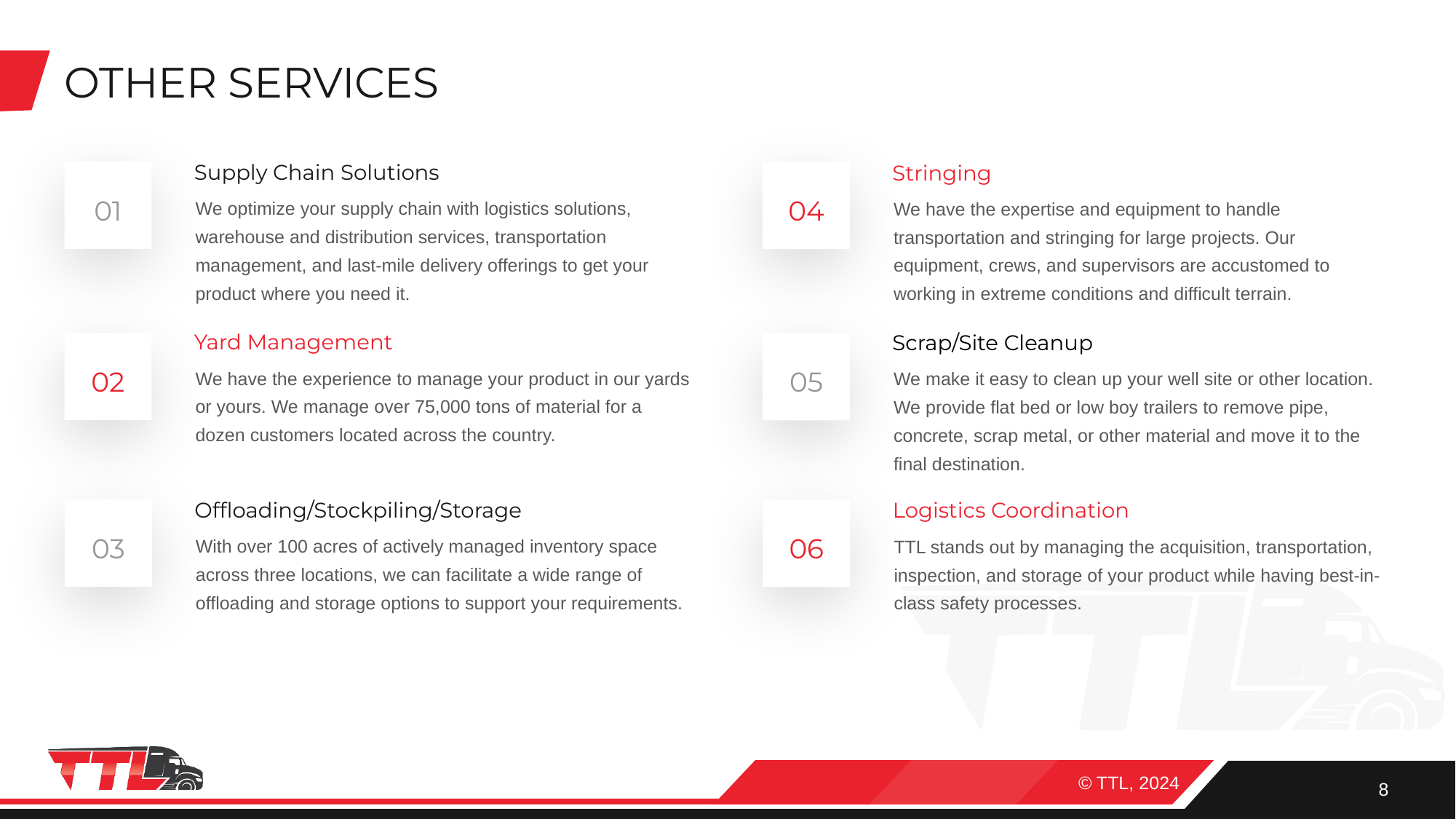

# OTHER SERVICES
Supply Chain Solutions

Stringing

01
04
We optimize your supply chain with logistics solutions, warehouse and distribution services, transportation management, and last-mile delivery offerings to get your product where you need it.

We have the expertise and equipment to handle transportation and stringing for large projects. Our equipment, crews, and supervisors are accustomed to working in extreme conditions and difficult terrain.

Yard Management

Scrap/Site Cleanup

02
05
We have the experience to manage your product in our yards or yours. We manage over 75,000 tons of material for a dozen customers located across the country.
We make it easy to clean up your well site or other location. We provide flat bed or low boy trailers to remove pipe, concrete, scrap metal, or other material and move it to the final destination.

Offloading/Stockpiling/Storage

Logistics Coordination

03
06
With over 100 acres of actively managed inventory space across three locations, we can facilitate a wide range of offloading and storage options to support your requirements.

TTL stands out by managing the acquisition, transportation, inspection, and storage of your product while having best-in-class safety processes.

© TTL, 2024
8